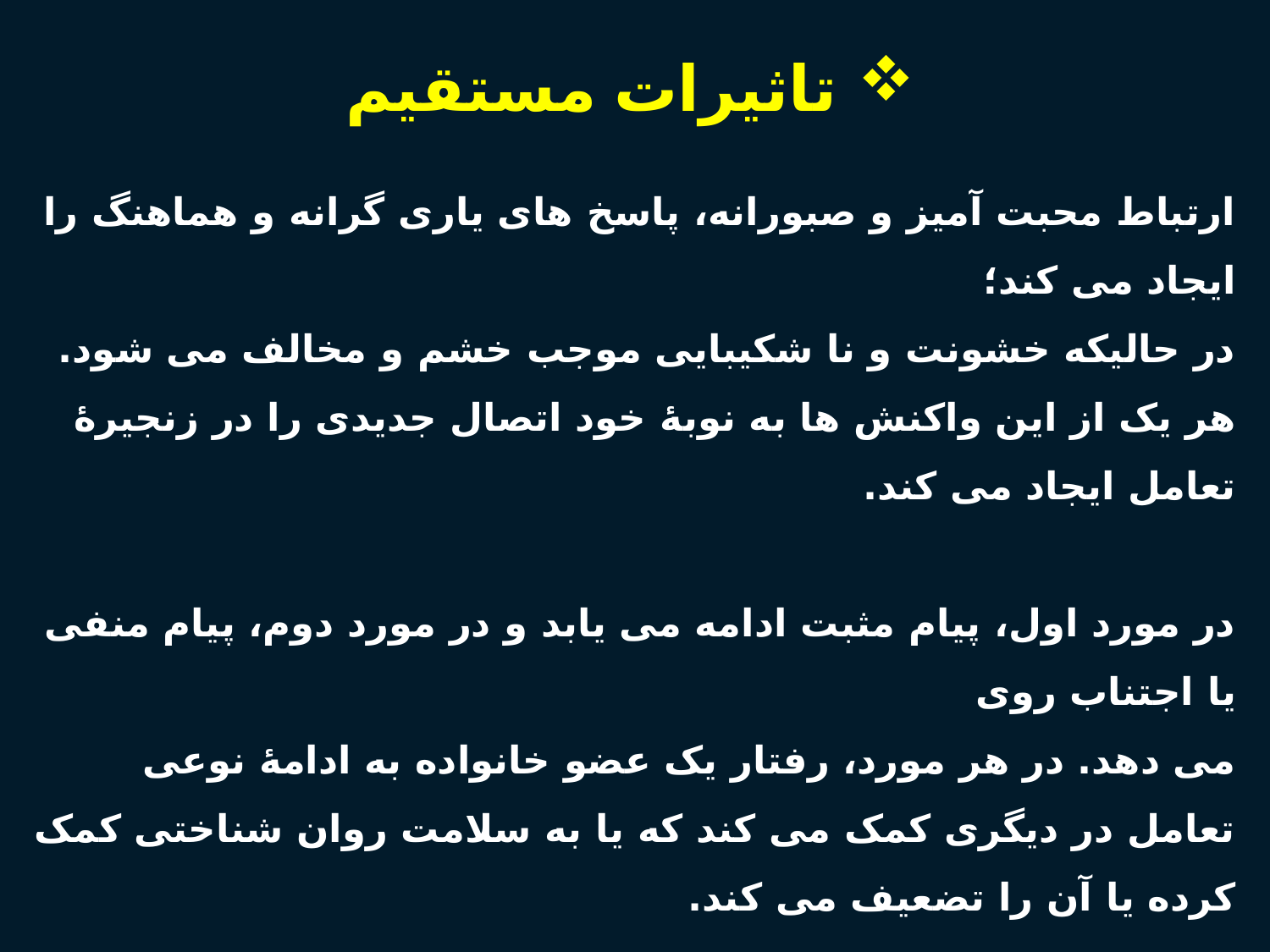

# تاثیرات مستقیم
ارتباط محبت آمیز و صبورانه، پاسخ های یاری گرانه و هماهنگ را ایجاد می کند؛
در حالیکه خشونت و نا شکیبایی موجب خشم و مخالف می شود. هر یک از این واکنش ها به نوبۀ خود اتصال جدیدی را در زنجیرۀ تعامل ایجاد می کند.

در مورد اول، پیام مثبت ادامه می یابد و در مورد دوم، پیام منفی یا اجتناب روی
می دهد. در هر مورد، رفتار یک عضو خانواده به ادامۀ نوعی تعامل در دیگری کمک می کند که یا به سلامت روان شناختی کمک کرده یا آن را تضعیف می کند.
34